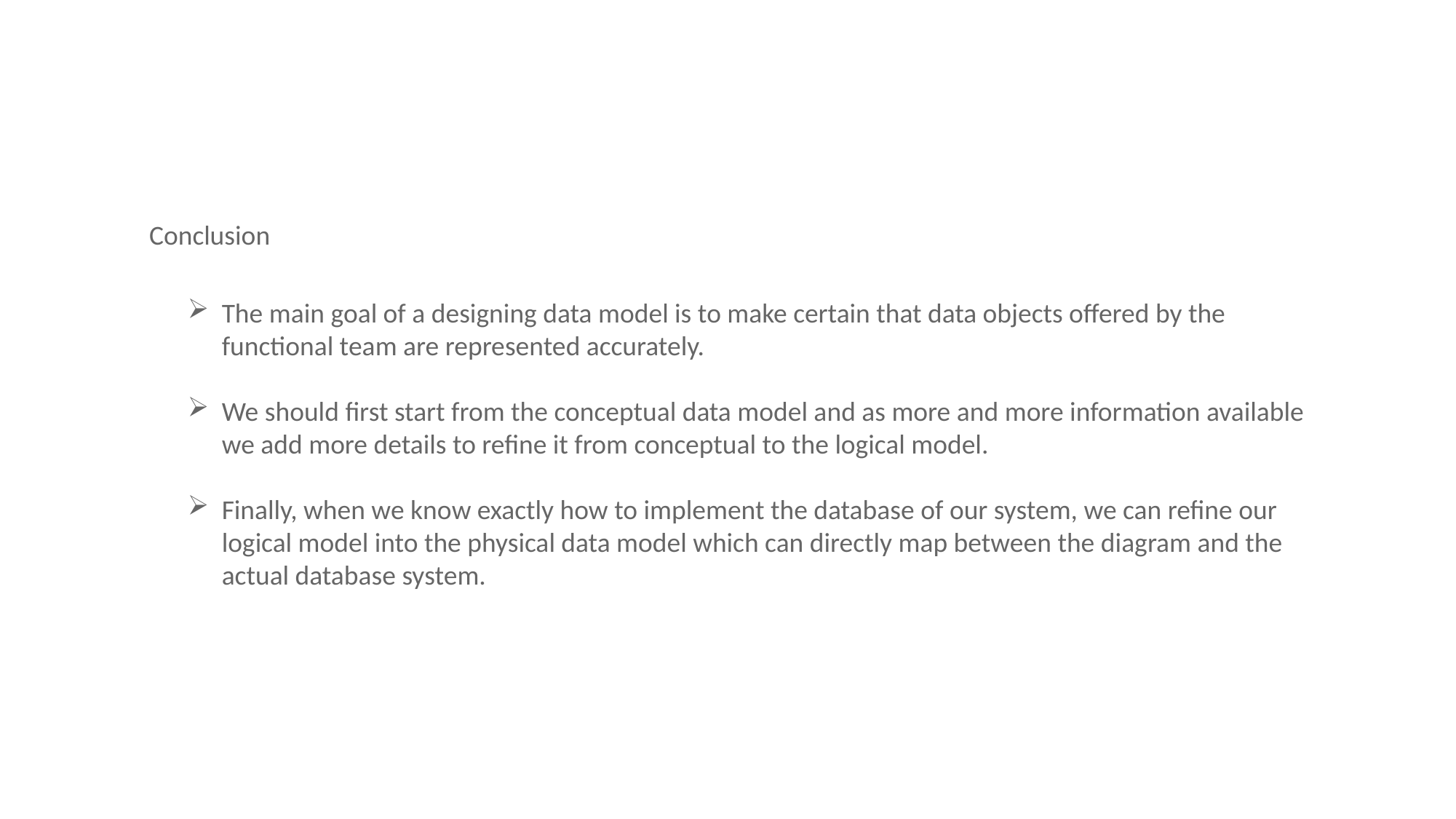

Conclusion
The main goal of a designing data model is to make certain that data objects offered by the functional team are represented accurately.

We should first start from the conceptual data model and as more and more information available we add more details to refine it from conceptual to the logical model.

Finally, when we know exactly how to implement the database of our system, we can refine our logical model into the physical data model which can directly map between the diagram and the actual database system.